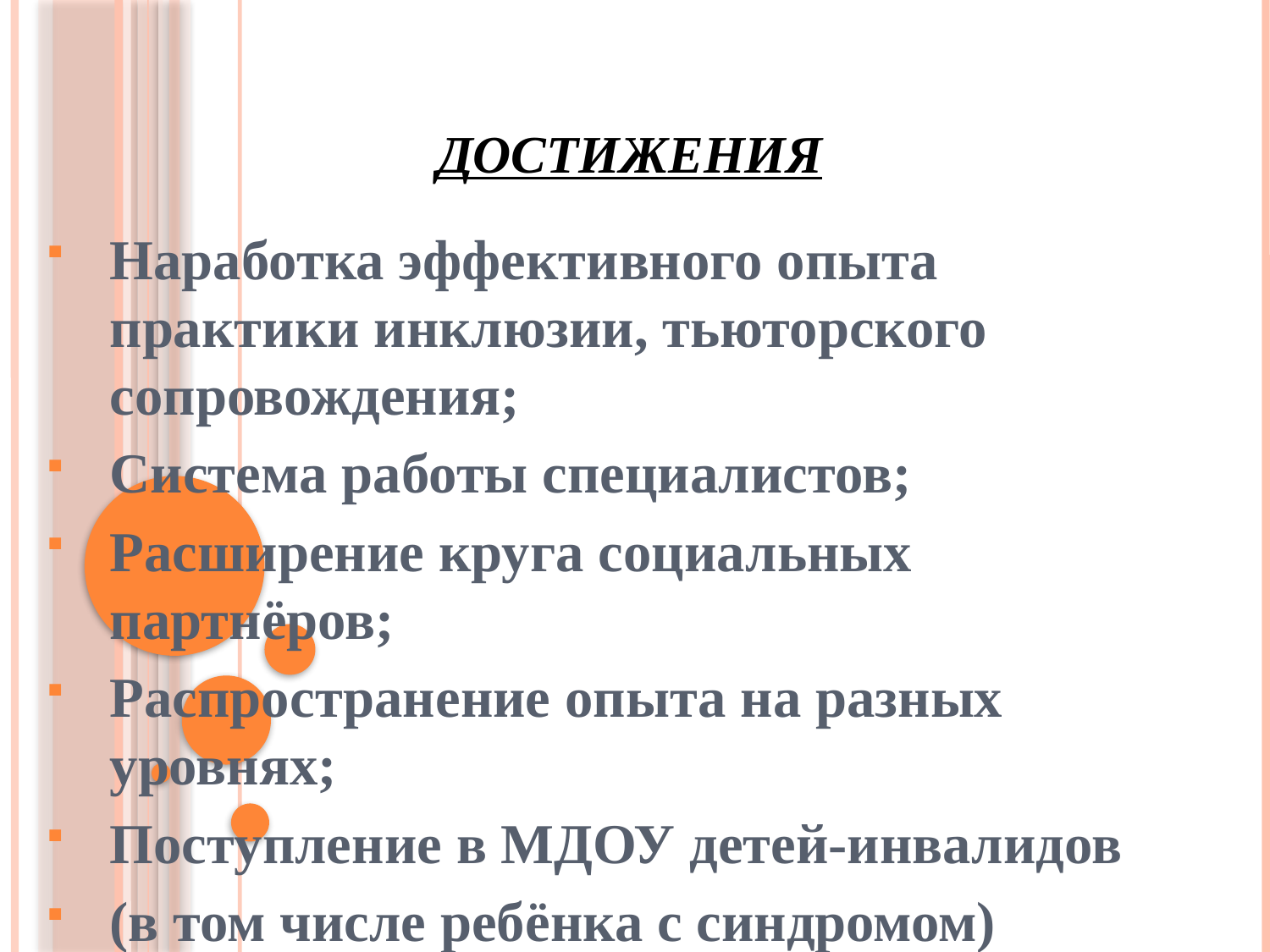

# Достижения
Наработка эффективного опыта практики инклюзии, тьюторского сопровождения;
Система работы специалистов;
Расширение круга социальных партнёров;
Распространение опыта на разных уровнях;
Поступление в МДОУ детей-инвалидов
(в том числе ребёнка с синдромом)